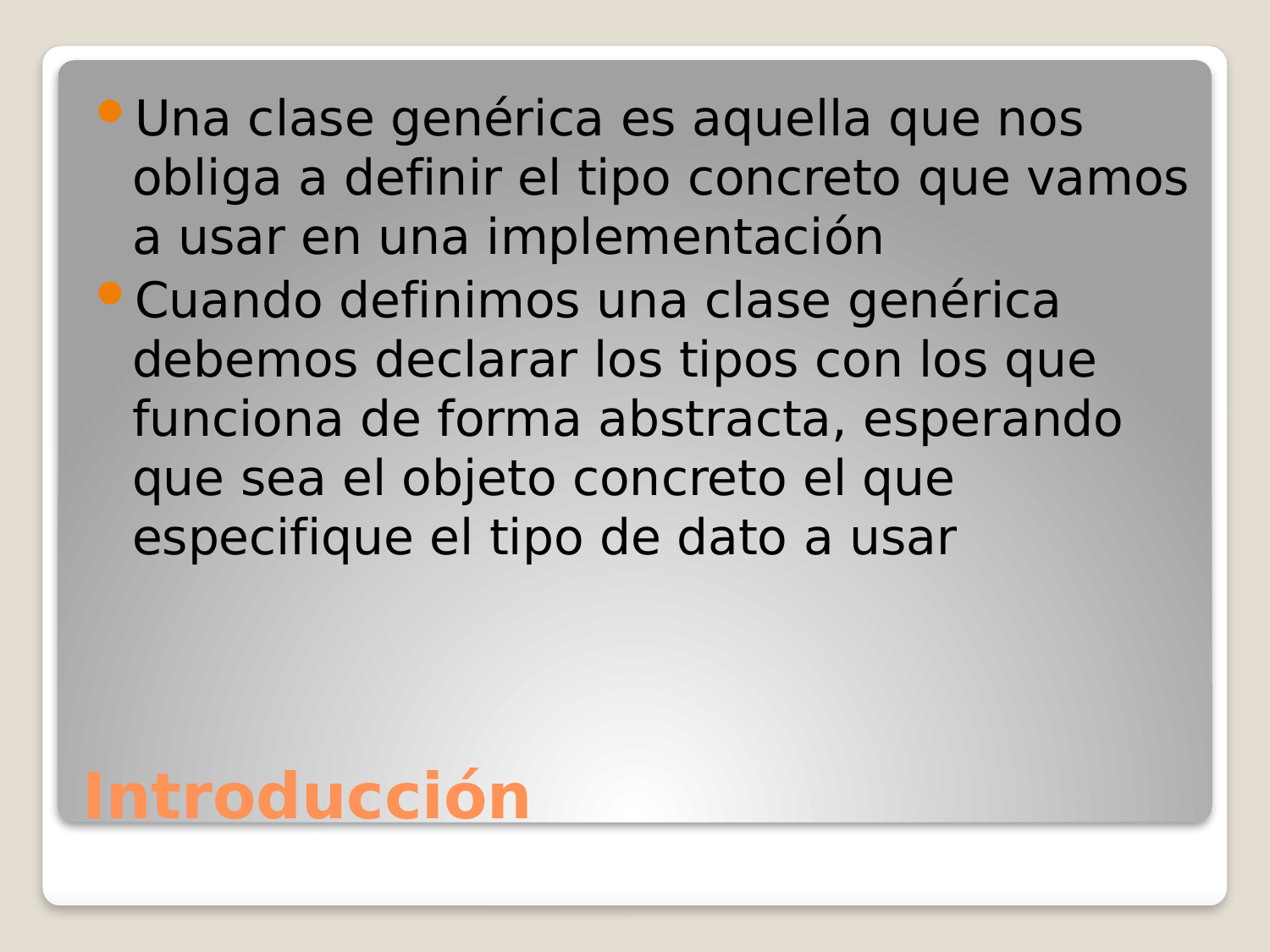

Una clase genérica es aquella que nos obliga a definir el tipo concreto que vamos a usar en una implementación
Cuando definimos una clase genérica debemos declarar los tipos con los que funciona de forma abstracta, esperando que sea el objeto concreto el que especifique el tipo de dato a usar
# Introducción